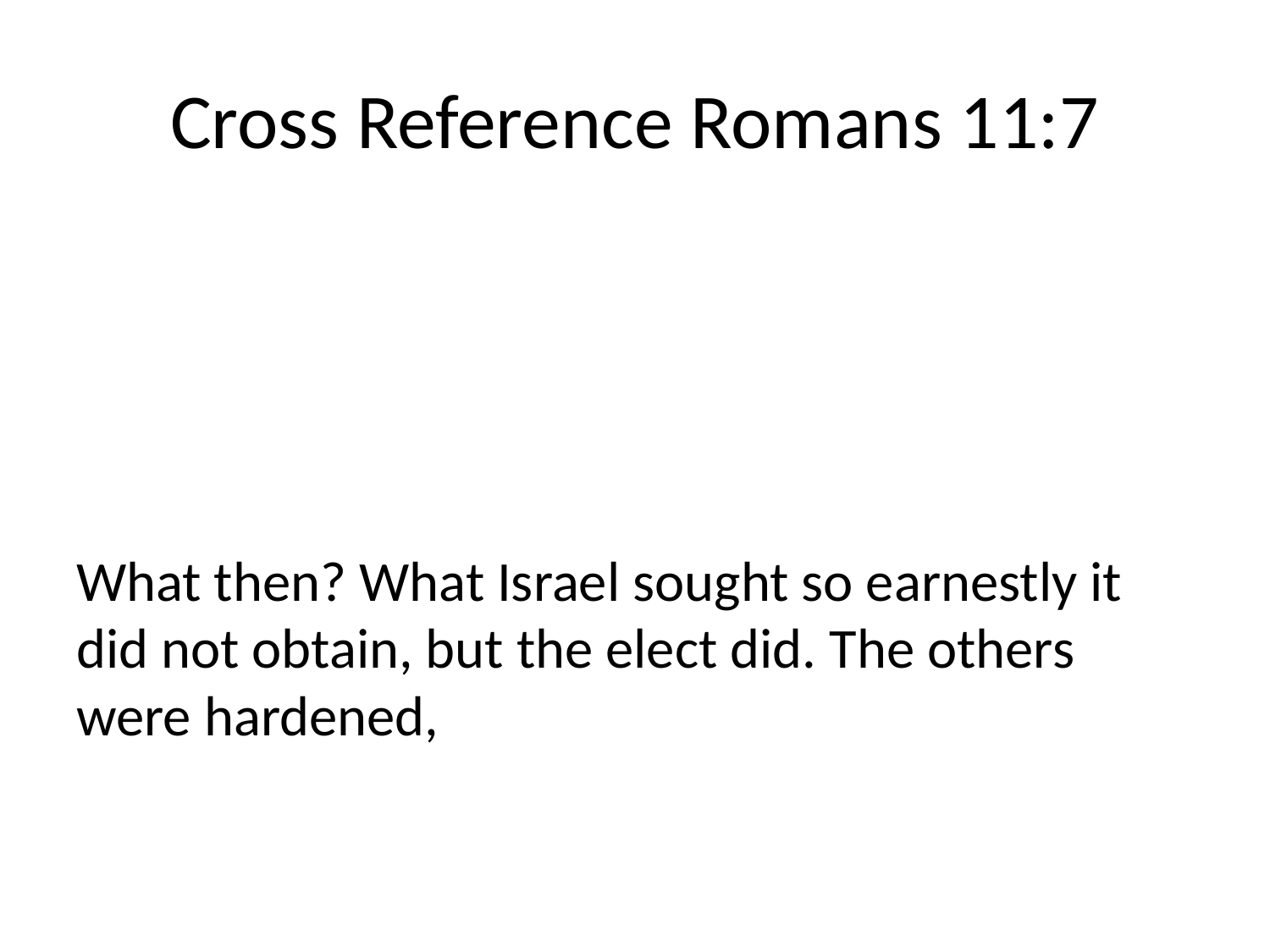

# Cross Reference Romans 11:7

What then? What Israel sought so earnestly it did not obtain, but the elect did. The others were hardened,